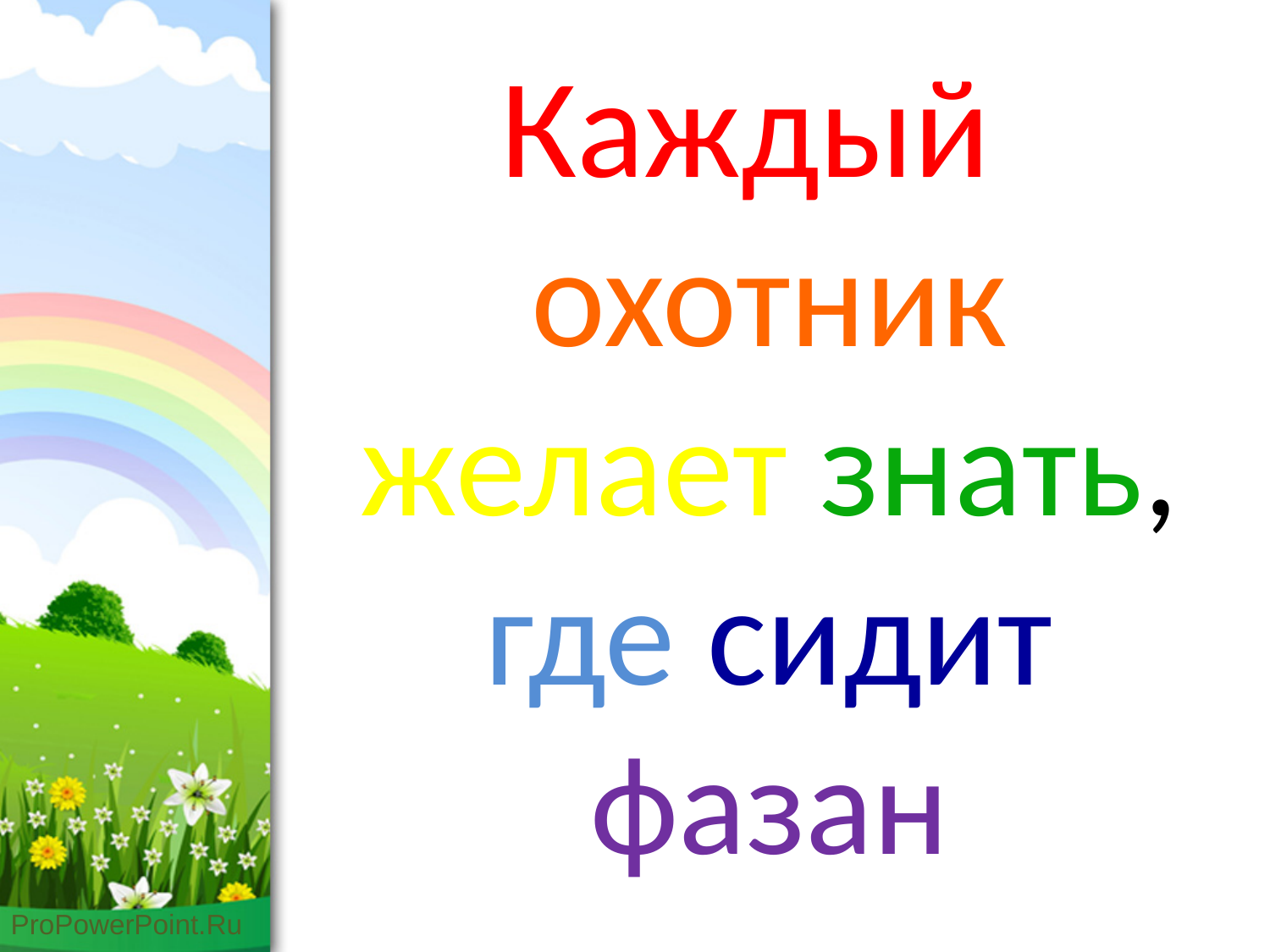

Каждый охотник желает знать, где сидит фазан